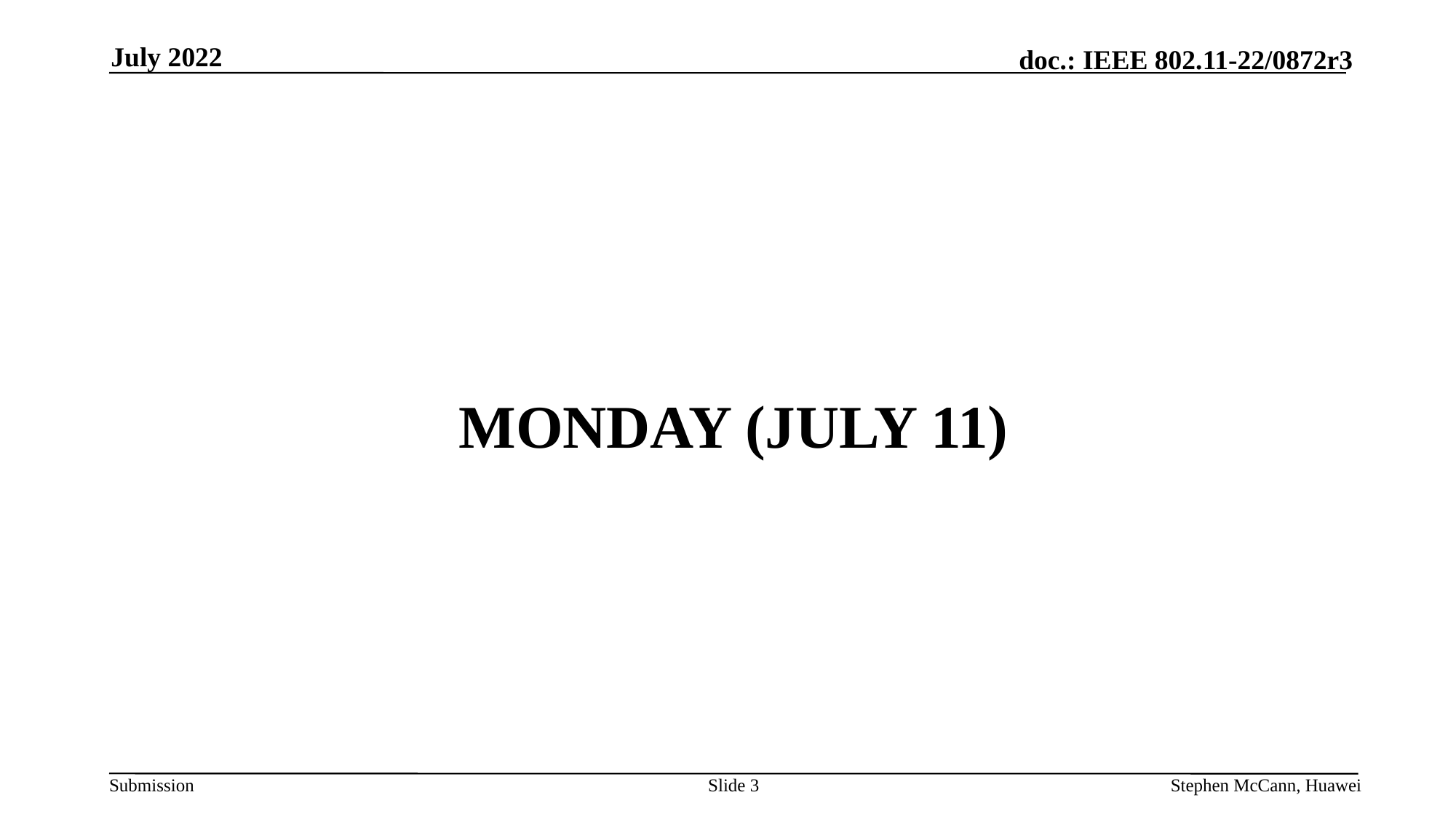

July 2022
# MONDAY (July 11)
Slide 3
Stephen McCann, Huawei